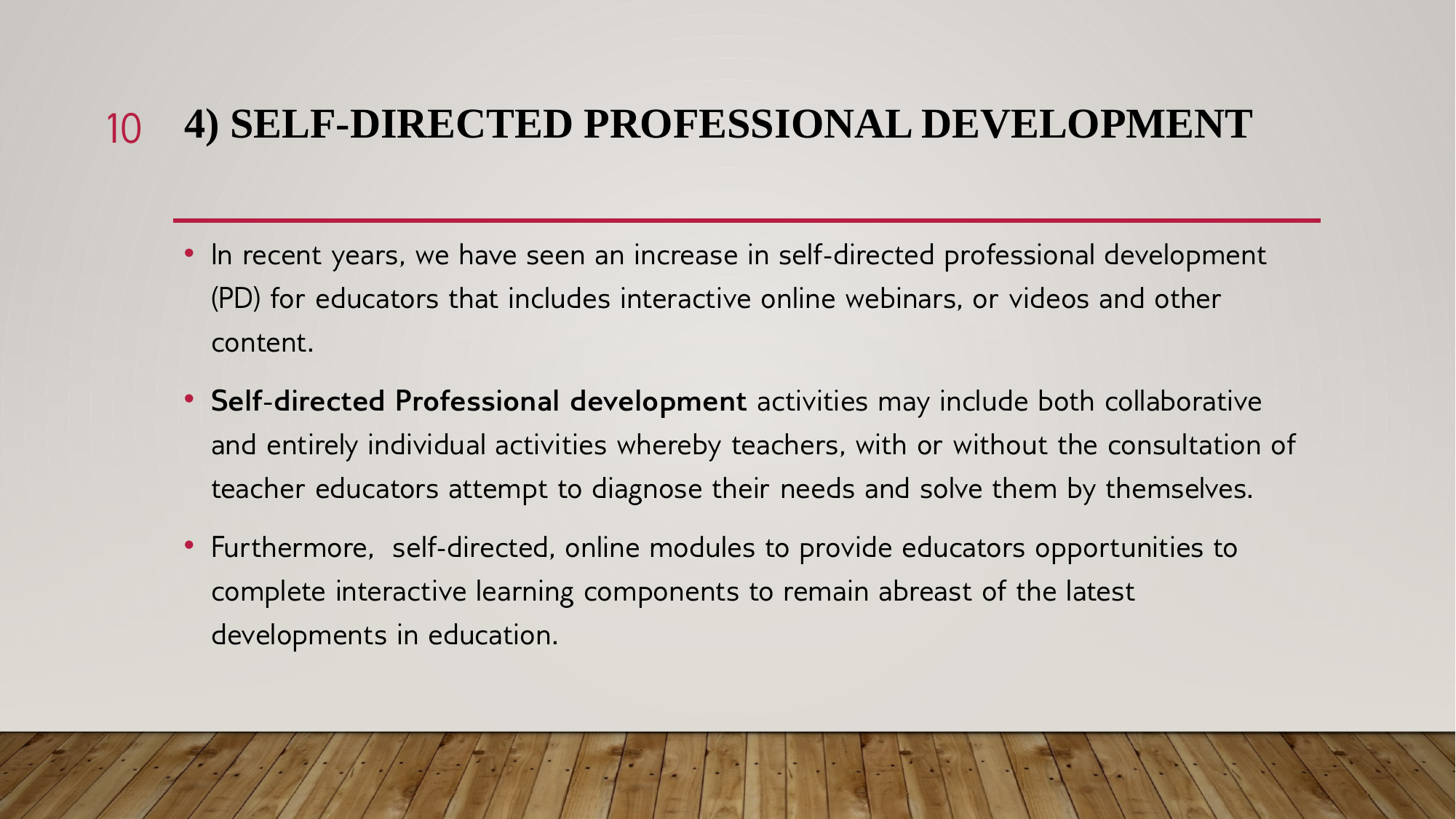

10
# 4) Self-Directed Professional Development
In recent years, we have seen an increase in self-directed professional development (PD) for educators that includes interactive online webinars, or videos and other content.
Self-directed Professional development activities may include both collaborative and entirely individual activities whereby teachers, with or without the consultation of teacher educators attempt to diagnose their needs and solve them by themselves.
Furthermore,  self-directed, online modules to provide educators opportunities to complete interactive learning components to remain abreast of the latest developments in education.